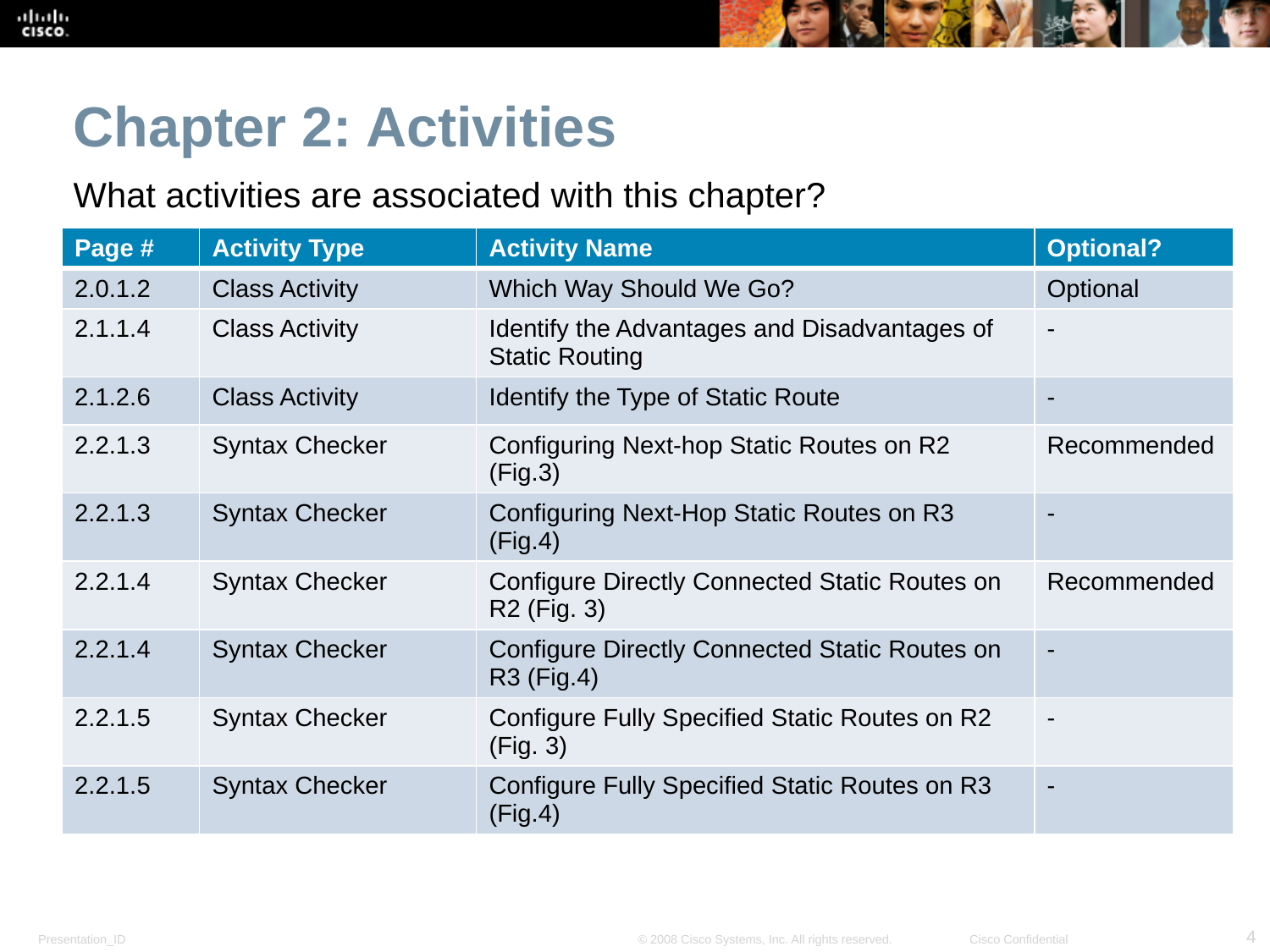

Chapter 2: Activities
What activities are associated with this chapter?

| Page # | Activity Type | Activity Name | Optional? |
| --- | --- | --- | --- |
| 2.0.1.2 | Class Activity | Which Way Should We Go? | Optional |
| 2.1.1.4 | Class Activity | Identify the Advantages and Disadvantages of Static Routing | - |
| 2.1.2.6 | Class Activity | Identify the Type of Static Route | - |
| 2.2.1.3 | Syntax Checker | Configuring Next-hop Static Routes on R2 (Fig.3) | Recommended |
| 2.2.1.3 | Syntax Checker | Configuring Next-Hop Static Routes on R3 (Fig.4) | - |
| 2.2.1.4 | Syntax Checker | Configure Directly Connected Static Routes on R2 (Fig. 3) | Recommended |
| 2.2.1.4 | Syntax Checker | Configure Directly Connected Static Routes on R3 (Fig.4) | - |
| 2.2.1.5 | Syntax Checker | Configure Fully Specified Static Routes on R2 (Fig. 3) | - |
| 2.2.1.5 | Syntax Checker | Configure Fully Specified Static Routes on R3 (Fig.4) | - |